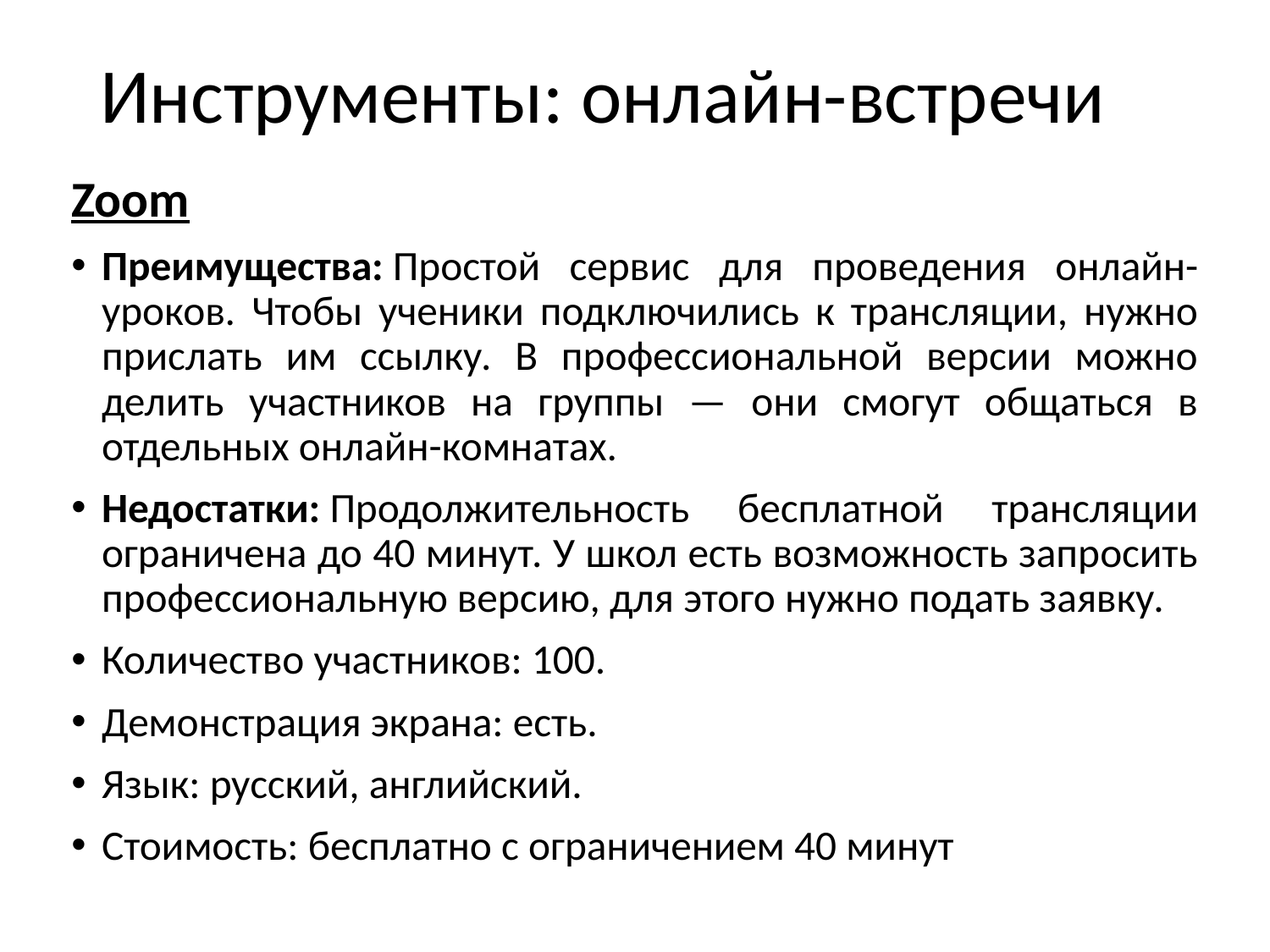

# Инструменты: онлайн-встречи
Zoom
Преимущества: Простой сервис для проведения онлайн-уроков. Чтобы ученики подключились к трансляции, нужно прислать им ссылку. В профессиональной версии можно делить участников на группы — они смогут общаться в отдельных онлайн-комнатах.
Недостатки: Продолжительность бесплатной трансляции ограничена до 40 минут. У школ есть возможность запросить профессиональную версию, для этого нужно подать заявку.
Количество участников: 100.
Демонстрация экрана: есть.
Язык: русский, английский.
Стоимость: бесплатно с ограничением 40 минут